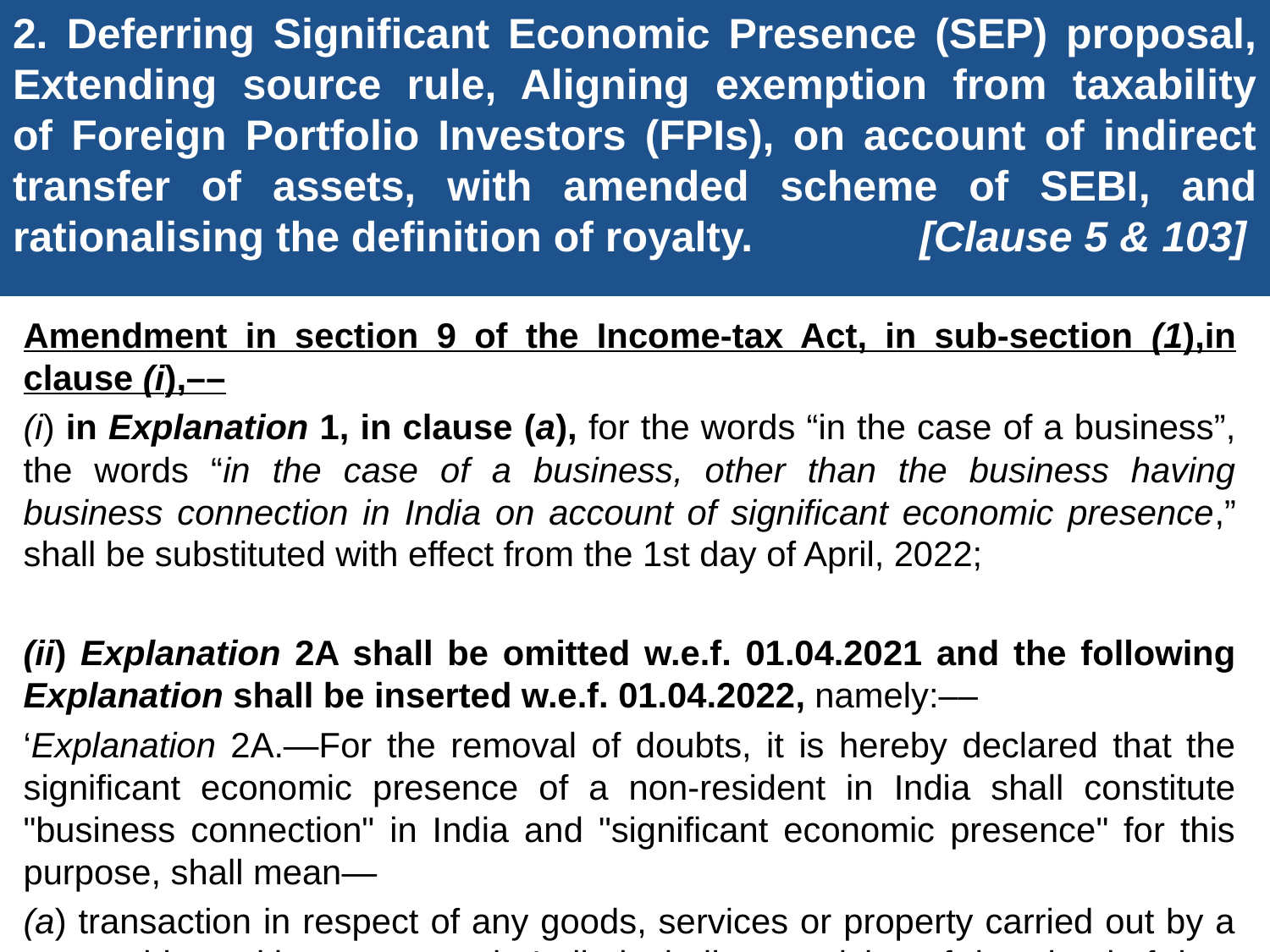

# 2. Deferring Significant Economic Presence (SEP) proposal, Extending source rule, Aligning exemption from taxability of Foreign Portfolio Investors (FPIs), on account of indirect transfer of assets, with amended scheme of SEBI, and rationalising the definition of royalty.              [Clause 5 & 103]
Amendment in section 9 of the Income-tax Act, in sub-section (1),in clause (i),––
(i) in Explanation 1, in clause (a), for the words “in the case of a business”, the words “in the case of a business, other than the business having business connection in India on account of significant economic presence,” shall be substituted with effect from the 1st day of April, 2022;

(ii) Explanation 2A shall be omitted w.e.f. 01.04.2021 and the following Explanation shall be inserted w.e.f. 01.04.2022, namely:––
‘Explanation 2A.—For the removal of doubts, it is hereby declared that the significant economic presence of a non-resident in India shall constitute "business connection" in India and "significant economic presence" for this purpose, shall mean—
(a) transaction in respect of any goods, services or property carried out by a non-resident with any person in India including provision of download of data or software in India, if the aggregate of payments arising from such transaction or transactions during the previous year exceeds such amount as may be prescribed; or
166